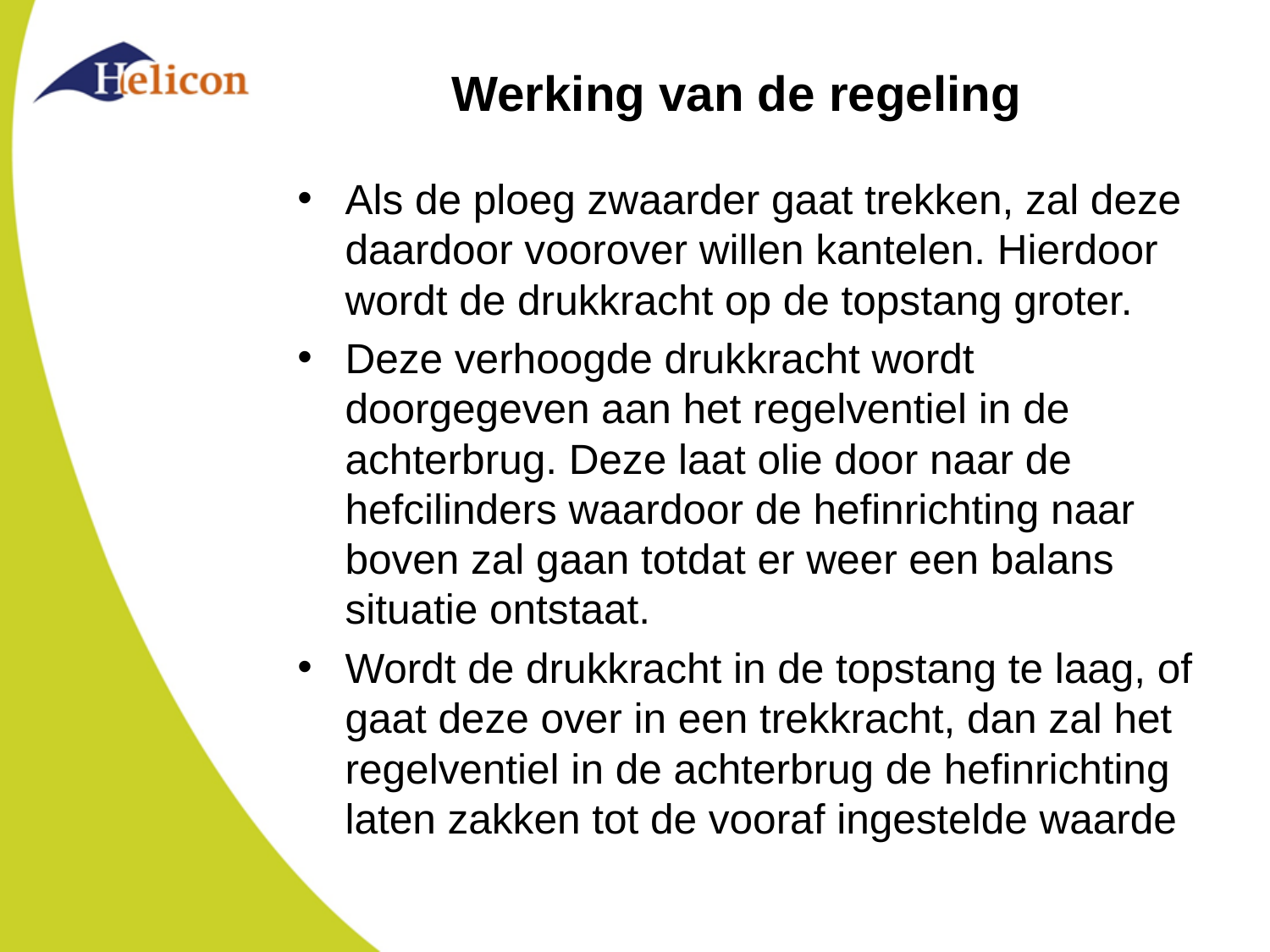

# Werking van de regeling
Als de ploeg zwaarder gaat trekken, zal deze daardoor voorover willen kantelen. Hierdoor wordt de drukkracht op de topstang groter.
Deze verhoogde drukkracht wordt doorgegeven aan het regelventiel in de achterbrug. Deze laat olie door naar de hefcilinders waardoor de hefinrichting naar boven zal gaan totdat er weer een balans situatie ontstaat.
Wordt de drukkracht in de topstang te laag, of gaat deze over in een trekkracht, dan zal het regelventiel in de achterbrug de hefinrichting laten zakken tot de vooraf ingestelde waarde